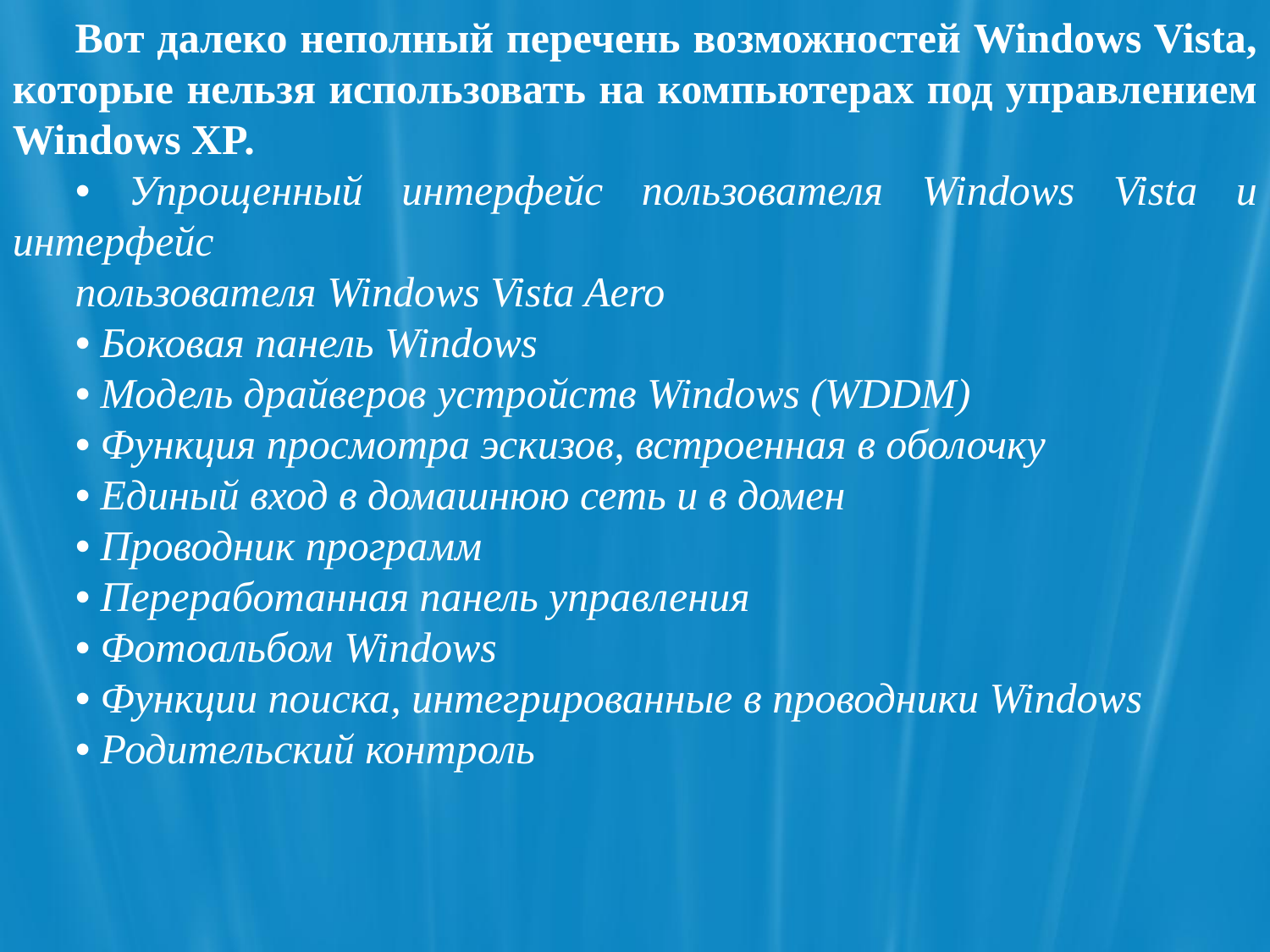

Вот далеко неполный перечень возможностей Windows Vista, которые нельзя использовать на компьютерах под управлением Windows XP.
• Упрощенный интерфейс пользователя Windows Vista и интерфейс
пользователя Windows Vista Aero
• Боковая панель Windows
• Модель драйверов устройств Windows (WDDM)
• Функция просмотра эскизов, встроенная в оболочку
• Единый вход в домашнюю сеть и в домен
• Проводник программ
• Переработанная панель управления
• Фотоальбом Windows
• Функции поиска, интегрированные в проводники Windows
• Родительский контроль